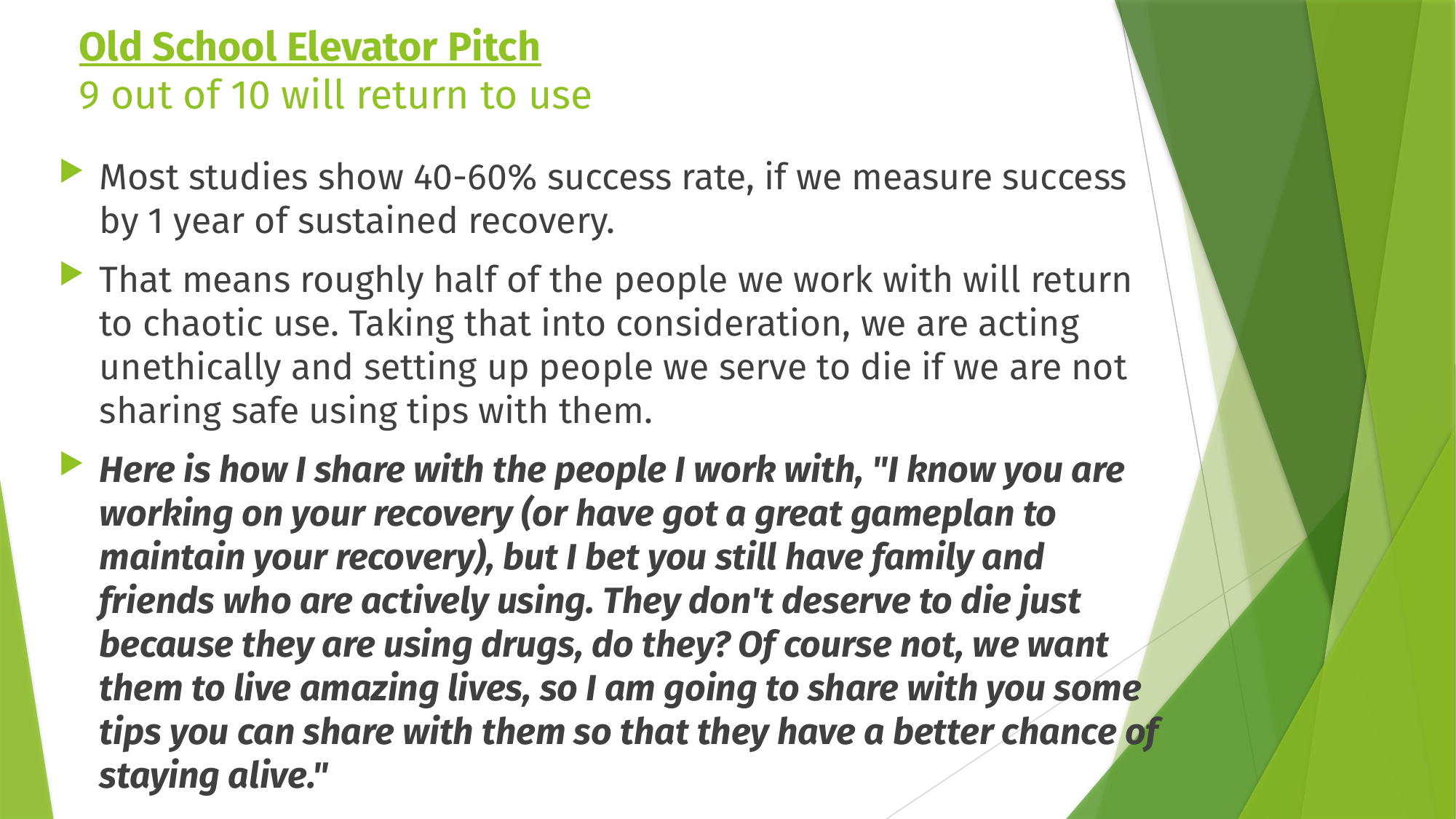

# Old School Elevator Pitch 9 out of 10 will return to use
Most studies show 40-60% success rate, if we measure success by 1 year of sustained recovery.
That means roughly half of the people we work with will return to chaotic use. Taking that into consideration, we are acting unethically and setting up people we serve to die if we are not sharing safe using tips with them.
Here is how I share with the people I work with, "I know you are working on your recovery (or have got a great gameplan to maintain your recovery), but I bet you still have family and friends who are actively using. They don't deserve to die just because they are using drugs, do they? Of course not, we want them to live amazing lives, so I am going to share with you some tips you can share with them so that they have a better chance of staying alive."